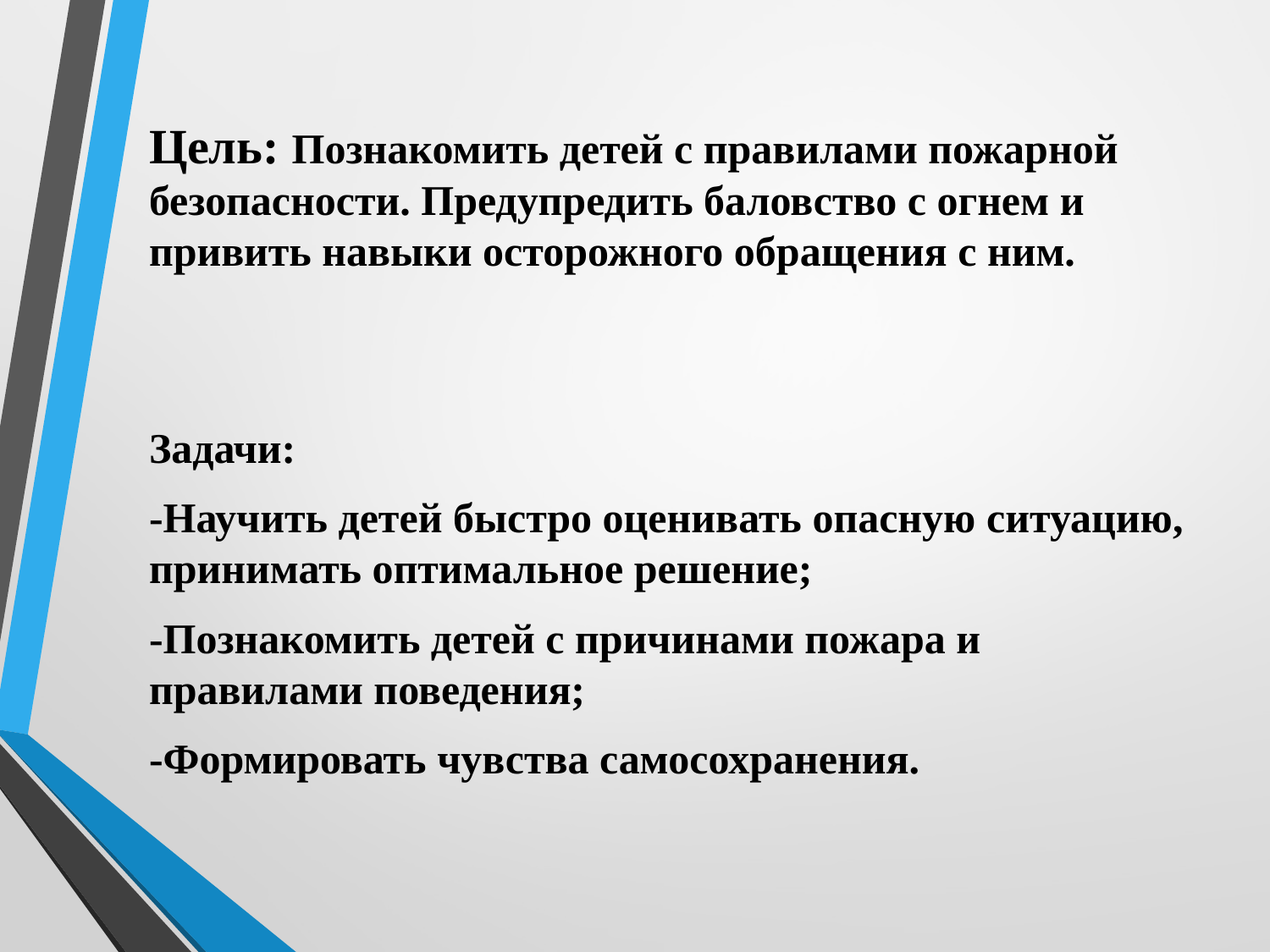

# Цель: Познакомить детей с правилами пожарной безопасности. Предупредить баловство с огнем и привить навыки осторожного обращения с ним.
Задачи:
-Научить детей быстро оценивать опасную ситуацию, принимать оптимальное решение;
-Познакомить детей с причинами пожара и правилами поведения;
-Формировать чувства самосохранения.